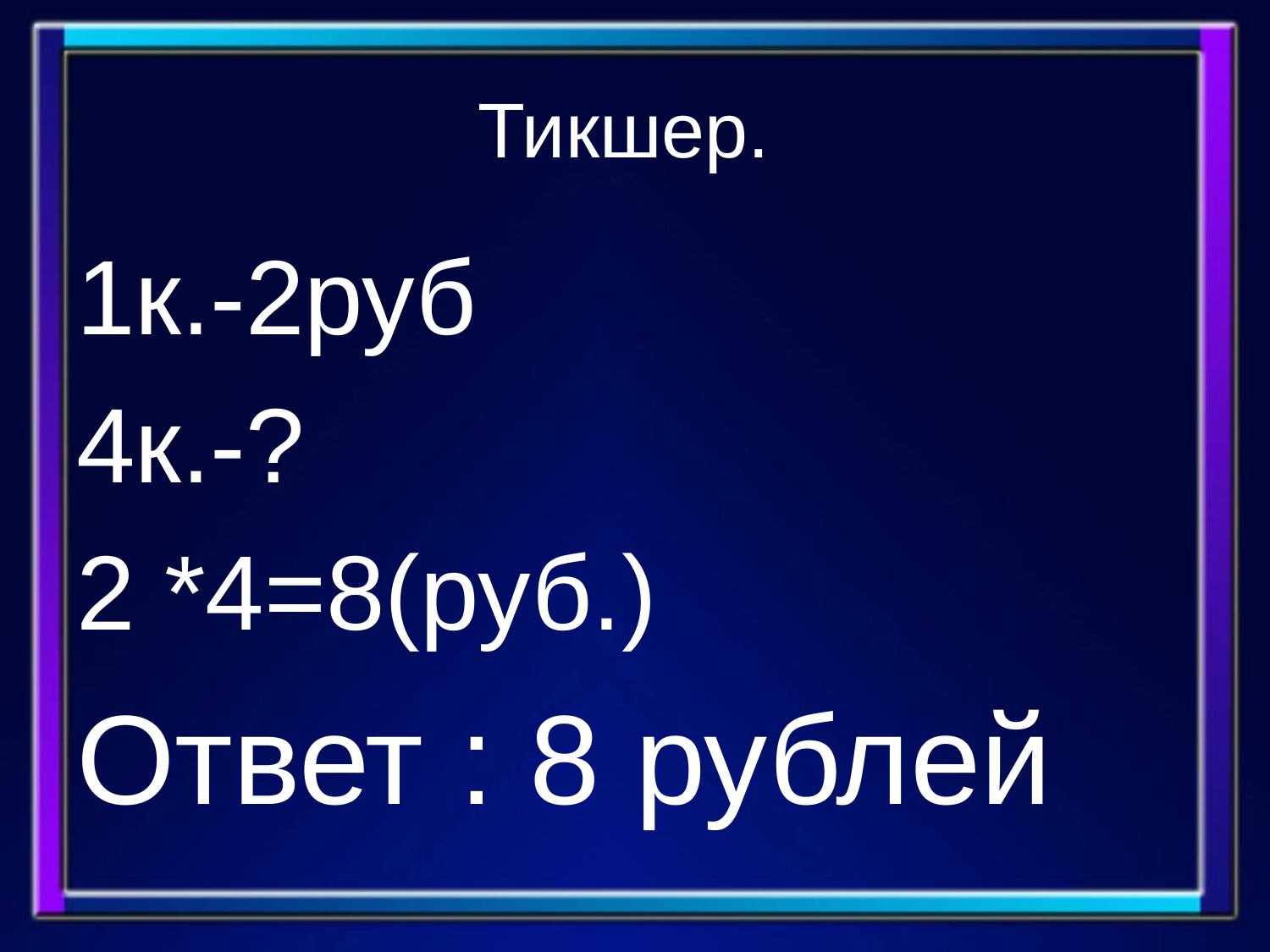

# Тикшер.
1к.-2руб
4к.-?
2 *4=8(руб.)
Ответ : 8 рублей